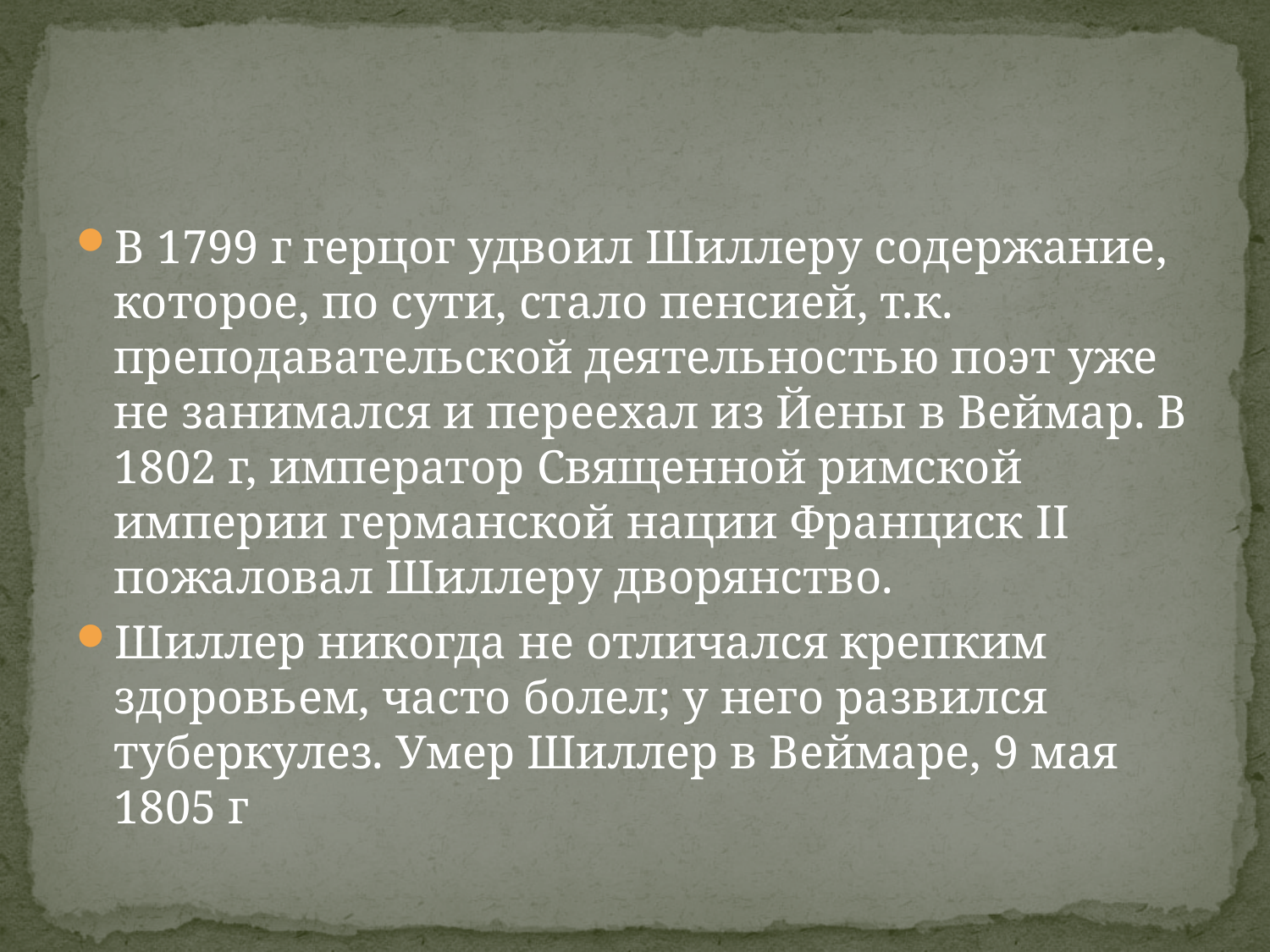

#
В 1799 г герцог удвоил Шиллеру содержание, которое, по сути, стало пенсией, т.к. преподавательской деятельностью поэт уже не занимался и переехал из Йены в Веймар. В 1802 г, император Священной римской империи германской нации Франциск II пожаловал Шиллеру дворянство.
Шиллер никогда не отличался крепким здоровьем, часто болел; у него развился туберкулез. Умер Шиллер в Веймаре, 9 мая 1805 г